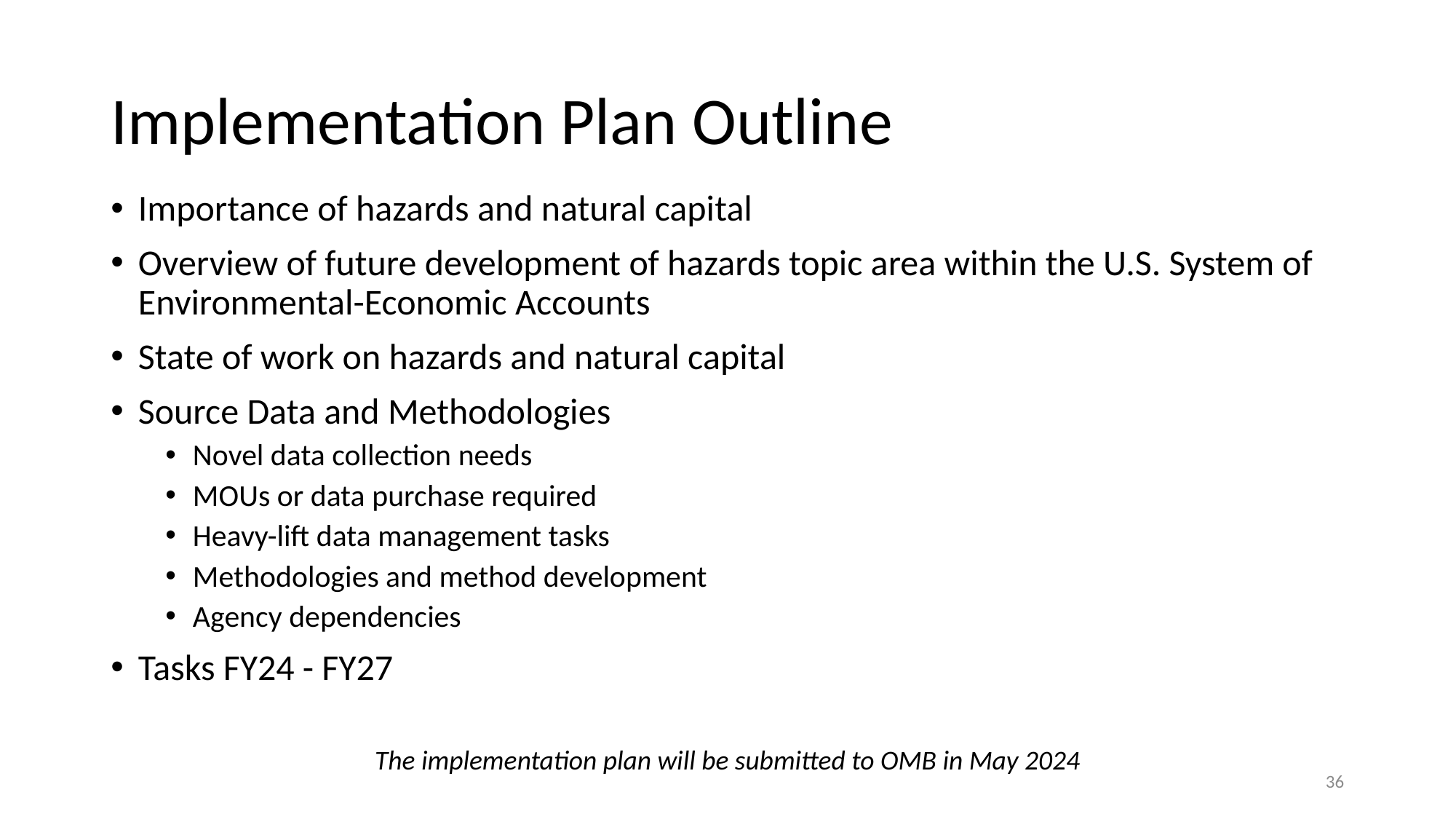

# Implementation Plan Outline
Importance of hazards and natural capital
Overview of future development of hazards topic area within the U.S. System of Environmental-Economic Accounts
State of work on hazards and natural capital
Source Data and Methodologies
Novel data collection needs
MOUs or data purchase required
Heavy-lift data management tasks
Methodologies and method development
Agency dependencies
Tasks FY24 - FY27
The implementation plan will be submitted to OMB in May 2024
36